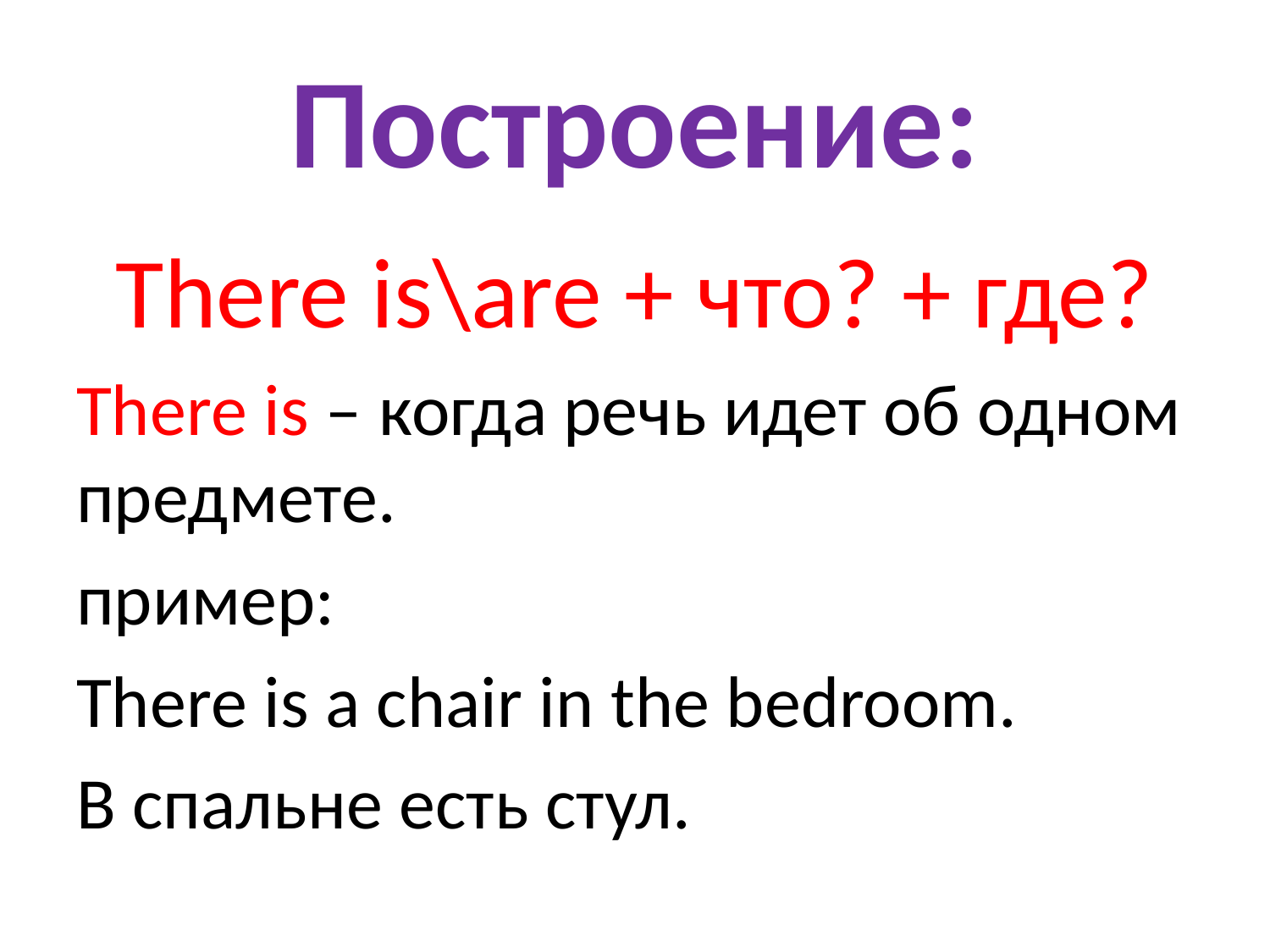

# Построение:
There is\are + что? + где?
There is – когда речь идет об одном предмете.
пример:
There is a chair in the bedroom.
В спальне есть стул.